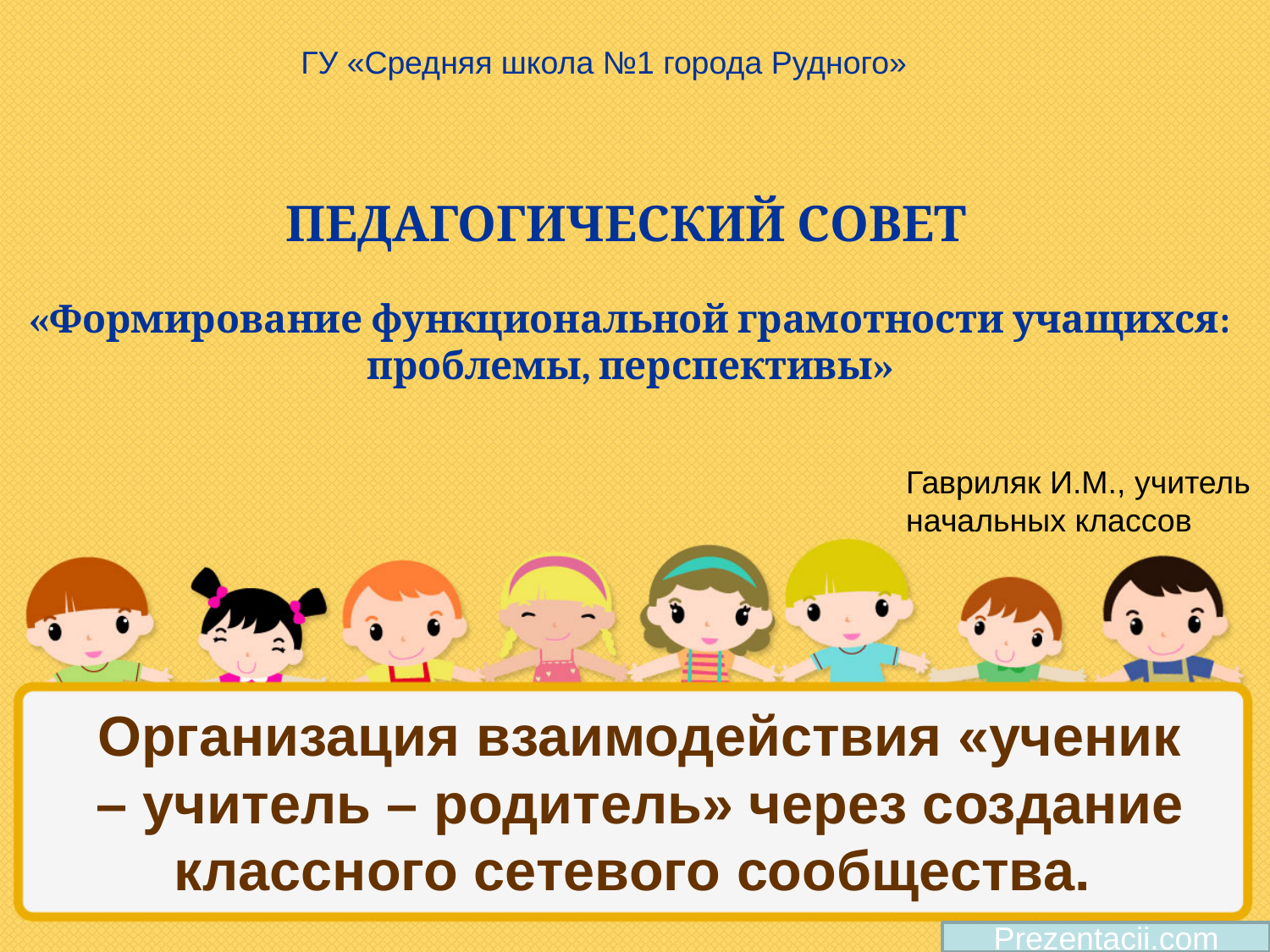

ГУ «Средняя школа №1 города Рудного»

ПЕДАГОГИЧЕСКИЙ СОВЕТ

 «Формирование функциональной грамотности учащихся:
 проблемы, перспективы»

Гавриляк И.М., учитель начальных классов
# Организация взаимодействия «ученик – учитель – родитель» через создание классного сетевого сообщества.
Prezentacii.com